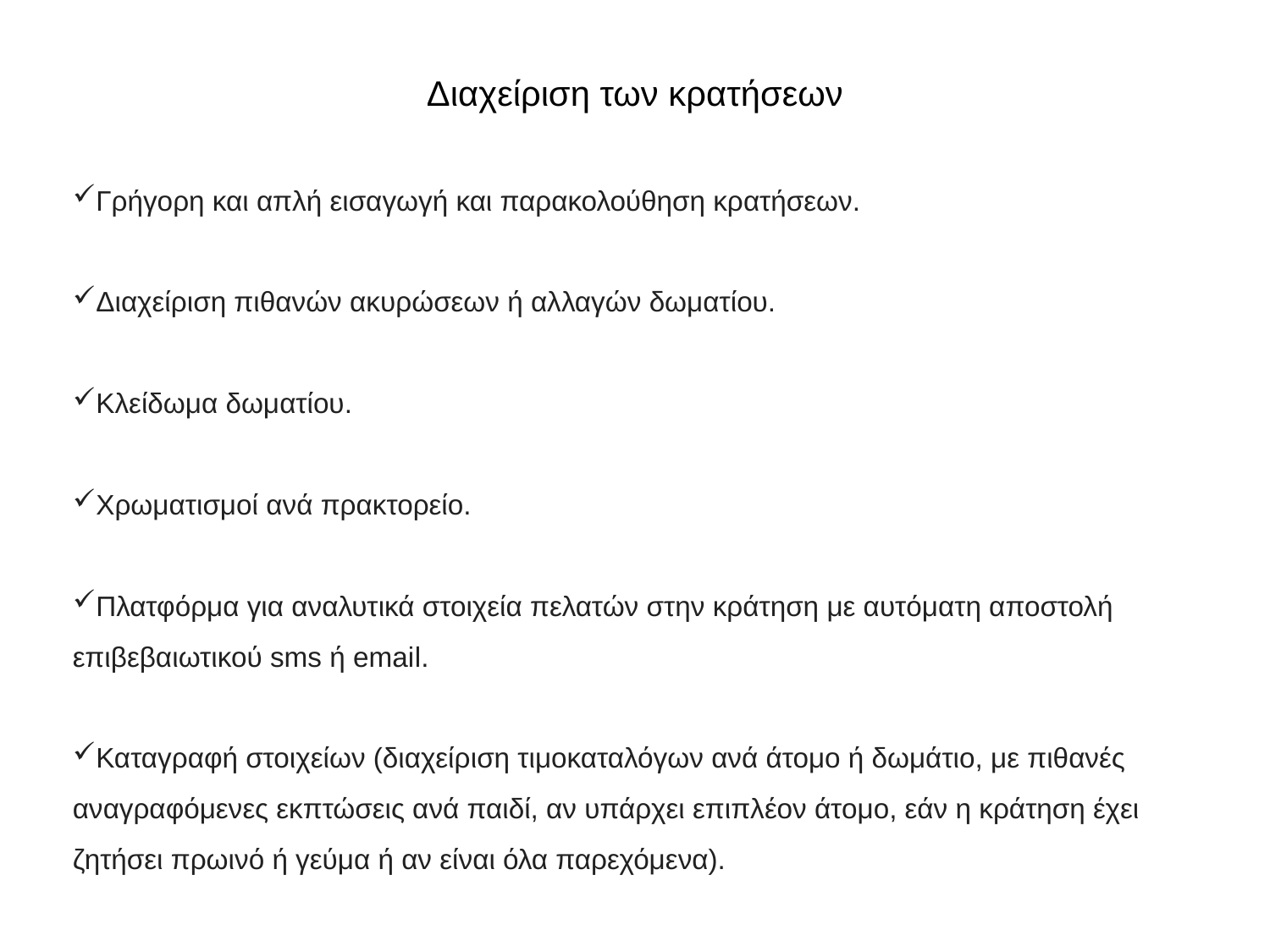

Διαχείριση των κρατήσεων
Γρήγορη και απλή εισαγωγή και παρακολούθηση κρατήσεων.

Διαχείριση πιθανών ακυρώσεων ή αλλαγών δωματίου.

Κλείδωμα δωματίου.

Χρωματισμοί ανά πρακτορείο.

Πλατφόρμα για αναλυτικά στοιχεία πελατών στην κράτηση με αυτόματη αποστολή επιβεβαιωτικού sms ή email.

Καταγραφή στοιχείων (διαχείριση τιμοκαταλόγων ανά άτομο ή δωμάτιο, με πιθανές αναγραφόμενες εκπτώσεις ανά παιδί, αν υπάρχει επιπλέον άτομο, εάν η κράτηση έχει ζητήσει πρωινό ή γεύμα ή αν είναι όλα παρεχόμενα).